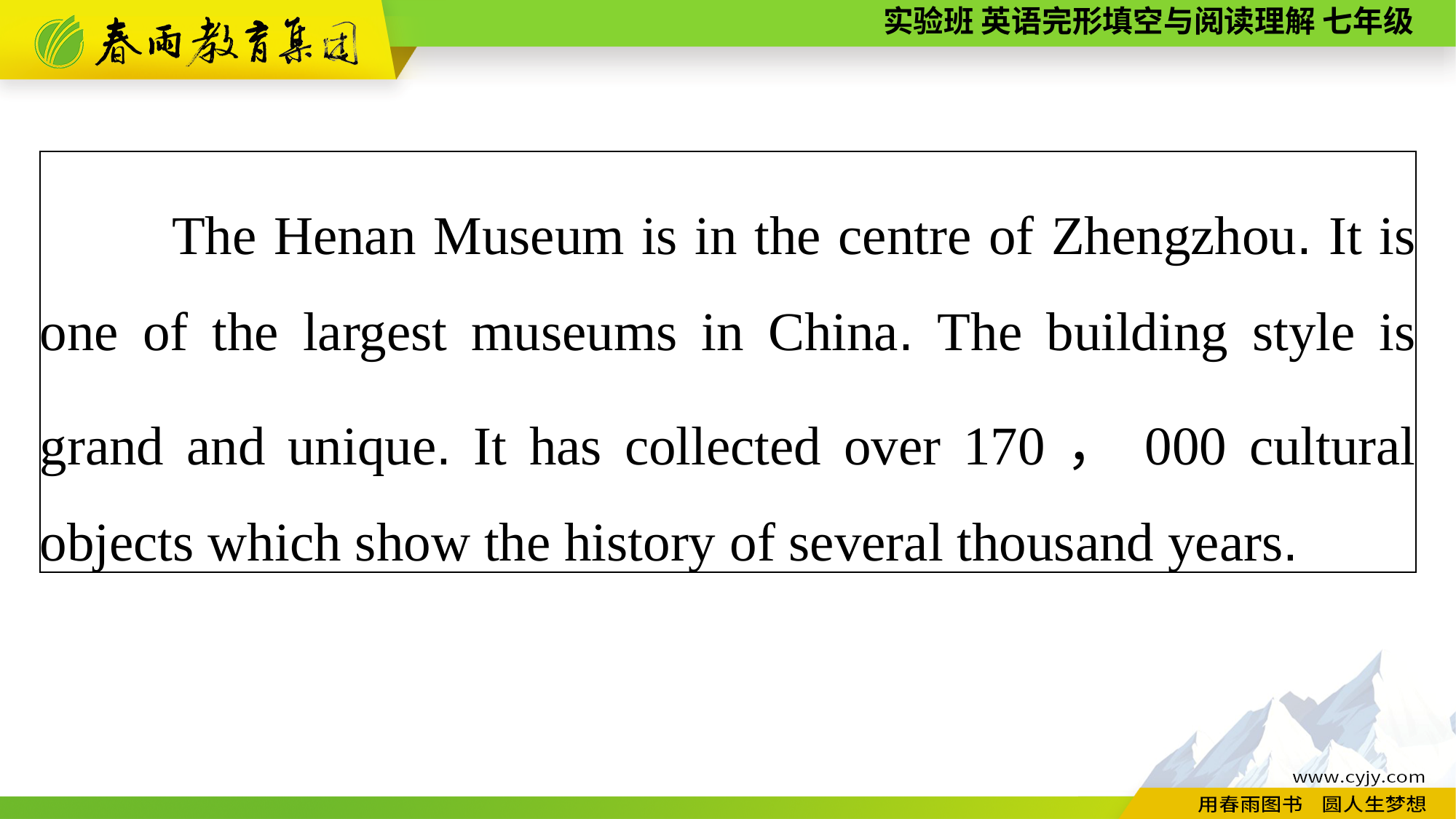

| The Henan Museum is in the centre of Zhengzhou. It is one of the largest museums in China. The building style is grand and unique. It has collected over 170，000 cultural objects which show the history of several thousand years. |
| --- |